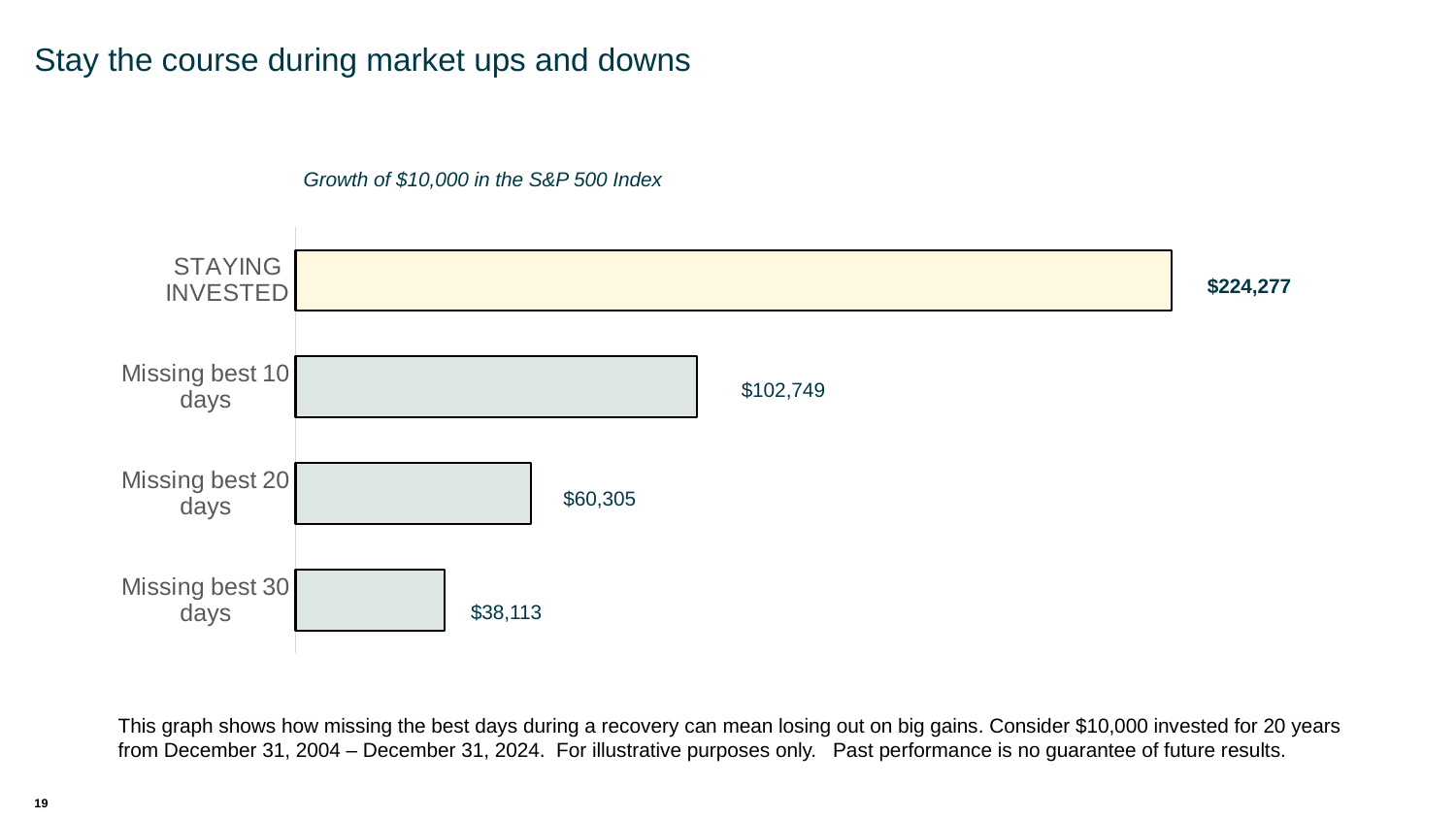

Stay the course during market ups and downs
Growth of $10,000 in the S&P 500 Index

### Chart

| Category | Series 1 |
|---|---|
| Missing best 30 days | 38113.0 |
| Missing best 20 days | 60305.0 |
| Missing best 10 days | 102749.0 |
| STAYING INVESTED | 224277.0 |
$224,277
$102,749
$60,305
$38,113
This graph shows how missing the best days during a recovery can mean losing out on big gains. Consider $10,000 invested for 20 years from December 31, 2004 – December 31, 2024.  For illustrative purposes only.   Past performance is no guarantee of future results.
19